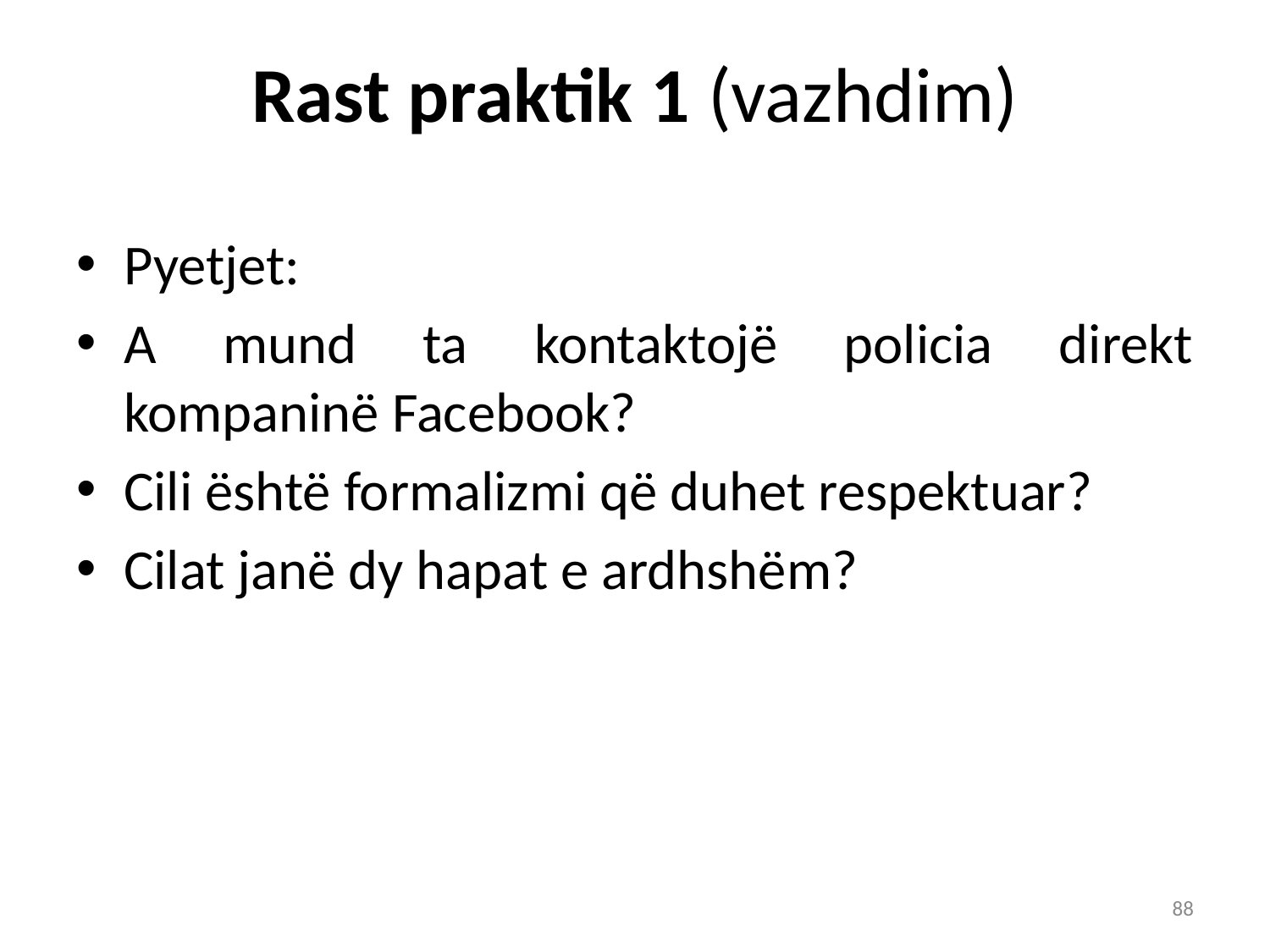

# Rast praktik 1 (vazhdim)
Pyetjet:
A mund ta kontaktojë policia direkt kompaninë Facebook?
Cili është formalizmi që duhet respektuar?
Cilat janë dy hapat e ardhshëm?
88